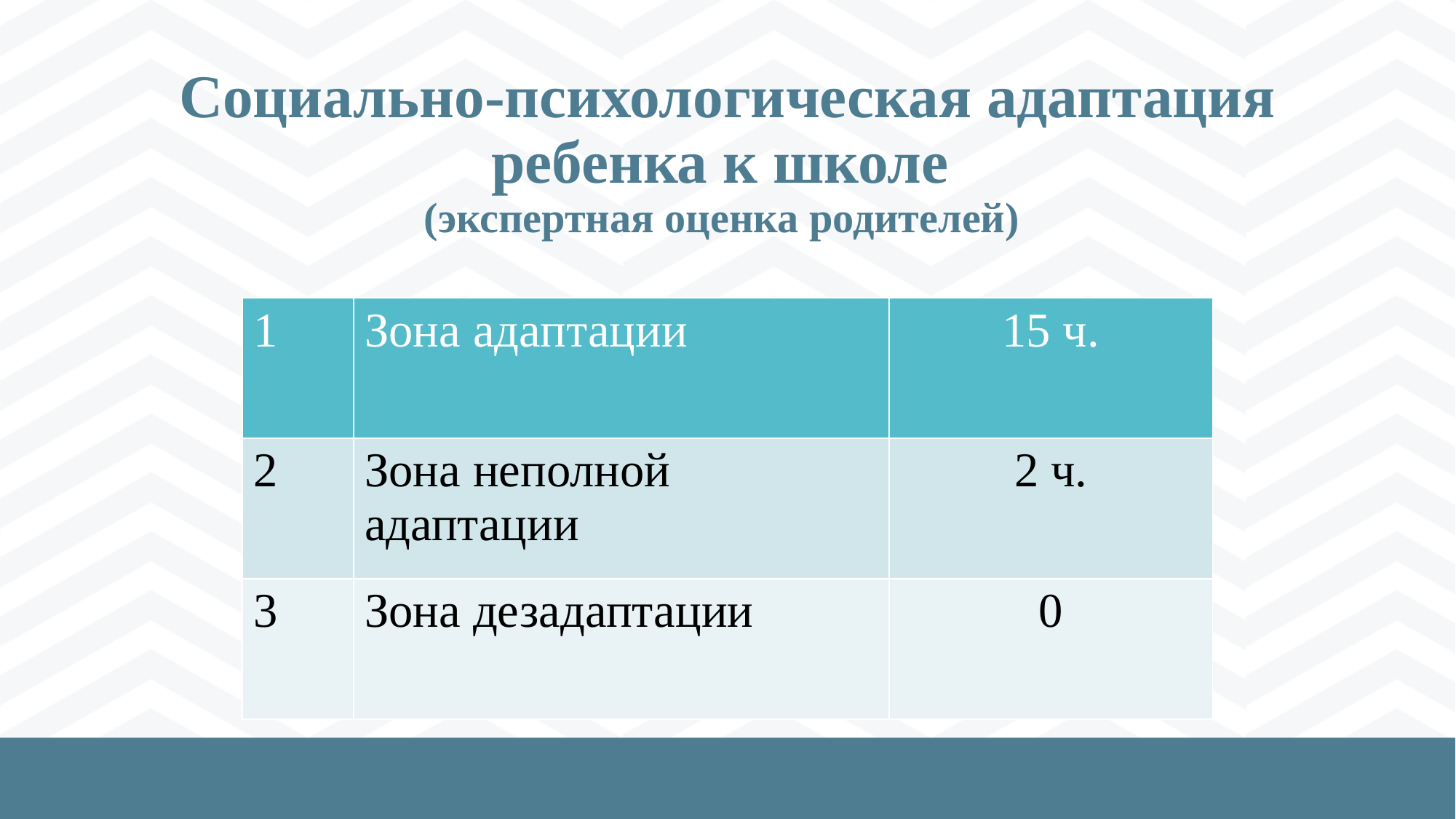

# Социально-психологическая адаптация ребенка к школе
(экспертная оценка родителей)
| 1 | Зона адаптации | 15 ч. |
| --- | --- | --- |
| 2 | Зона неполной адаптации | 2 ч. |
| 3 | Зона дезадаптации | 0 |